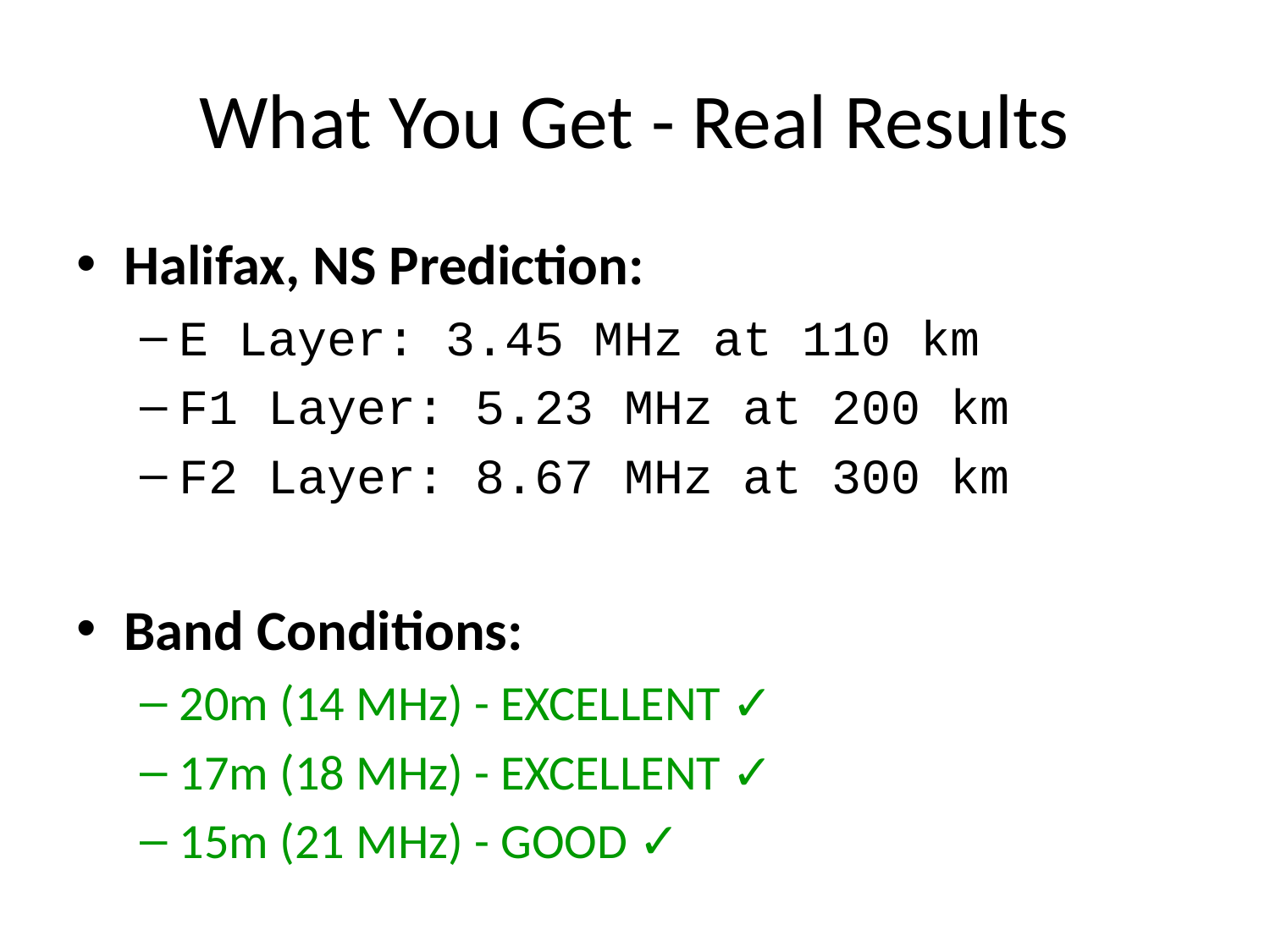

# What You Get - Real Results
Halifax, NS Prediction:
E Layer: 3.45 MHz at 110 km
F1 Layer: 5.23 MHz at 200 km
F2 Layer: 8.67 MHz at 300 km

Band Conditions:
20m (14 MHz) - EXCELLENT ✓
17m (18 MHz) - EXCELLENT ✓
15m (21 MHz) - GOOD ✓